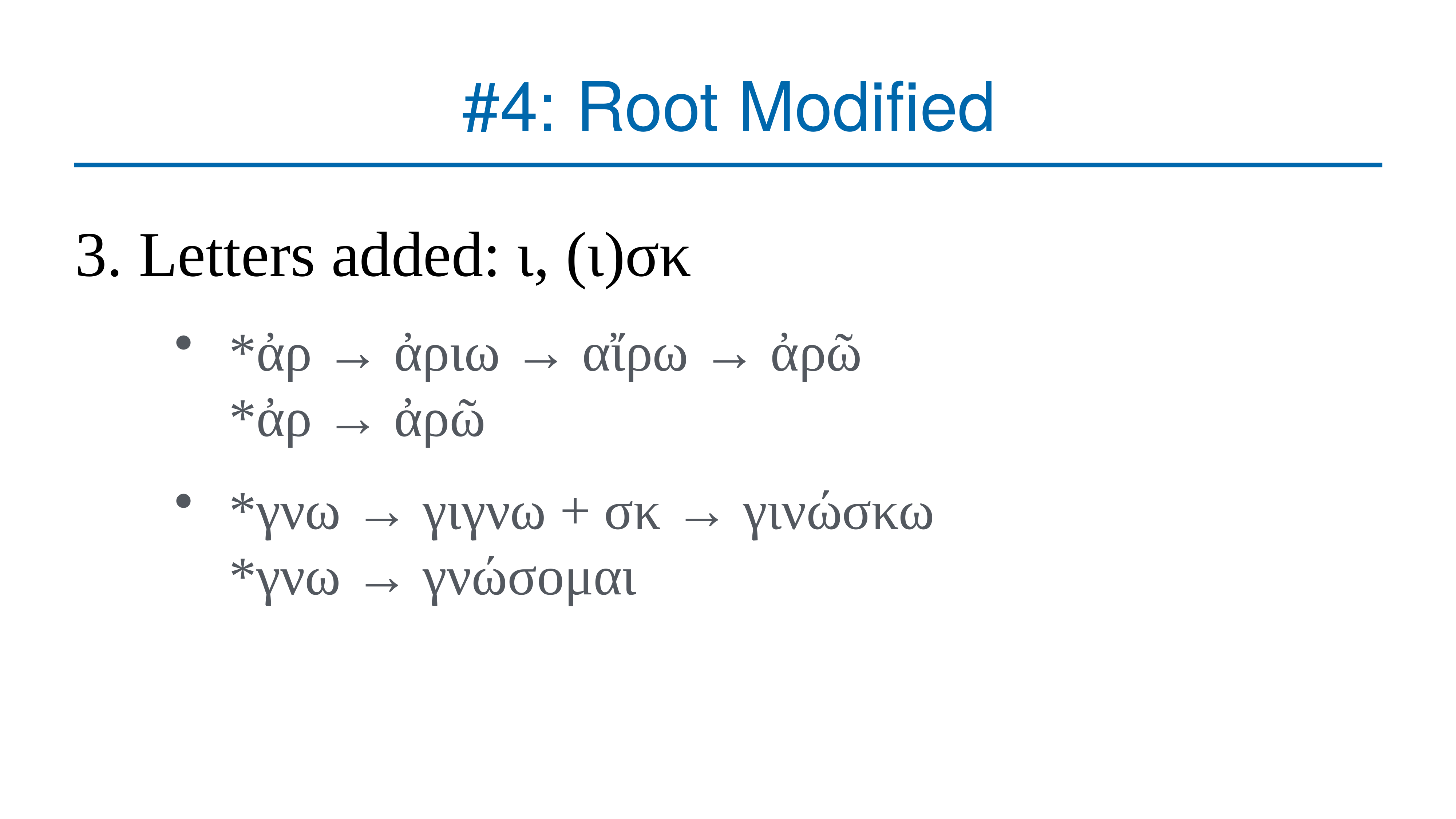

# #4: Root Modified
3. Letters added: ι, (ι)σκ
*ἀρ → ἀριω → αἴρω → ἀρῶ
*ἀρ → ἀρῶ
*γνω → γιγνω + σκ → γινώσκω
*γνω → γνώσομαι